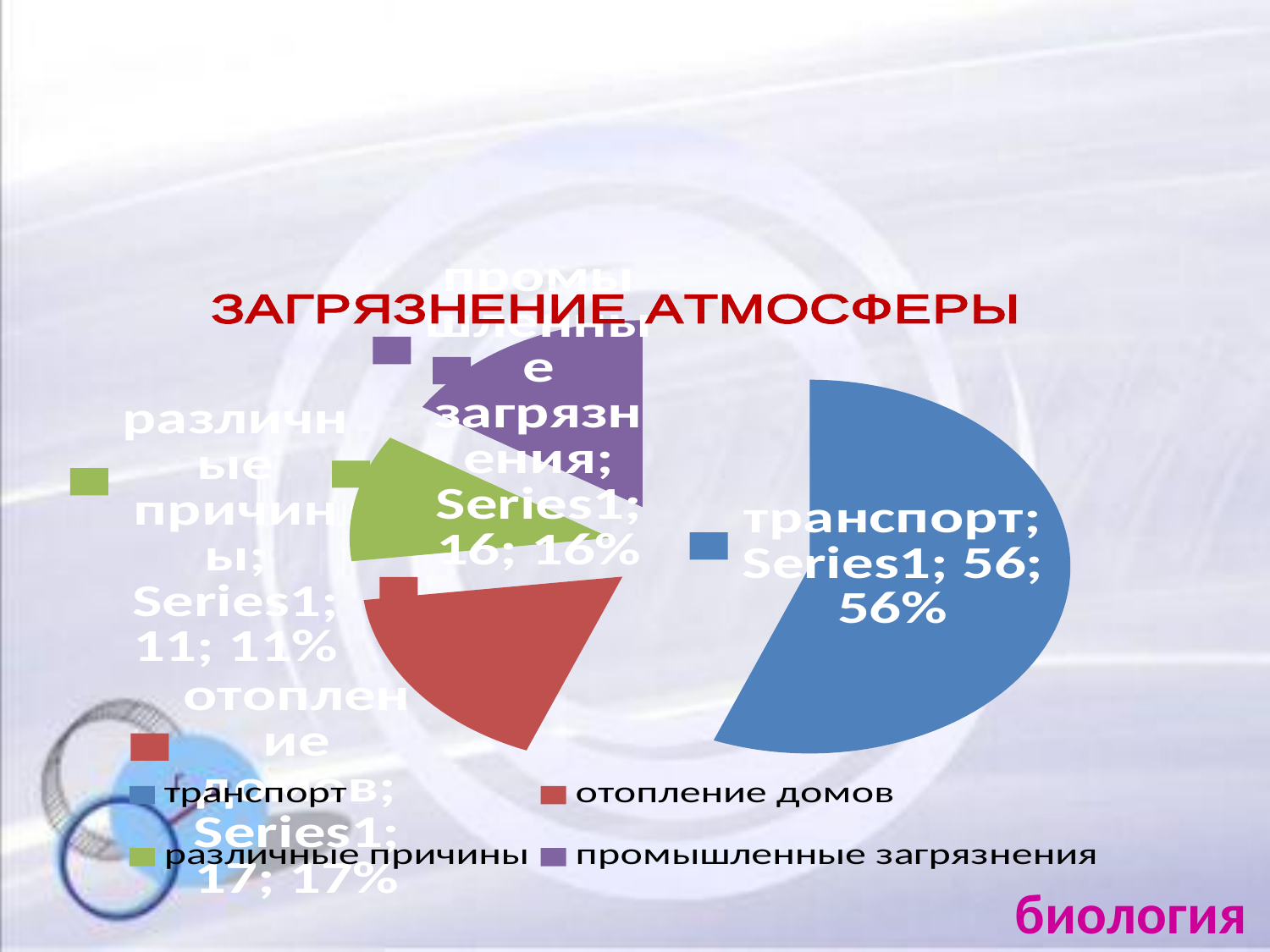

### Chart: ЗАГРЯЗНЕНИЕ АТМОСФЕРЫ

| Category |  |
|---|---|
| транспорт | 56.0 |
| отопление домов | 17.0 |
| различные причины | 11.0 |
| промышленные загрязнения | 16.0 |
биология